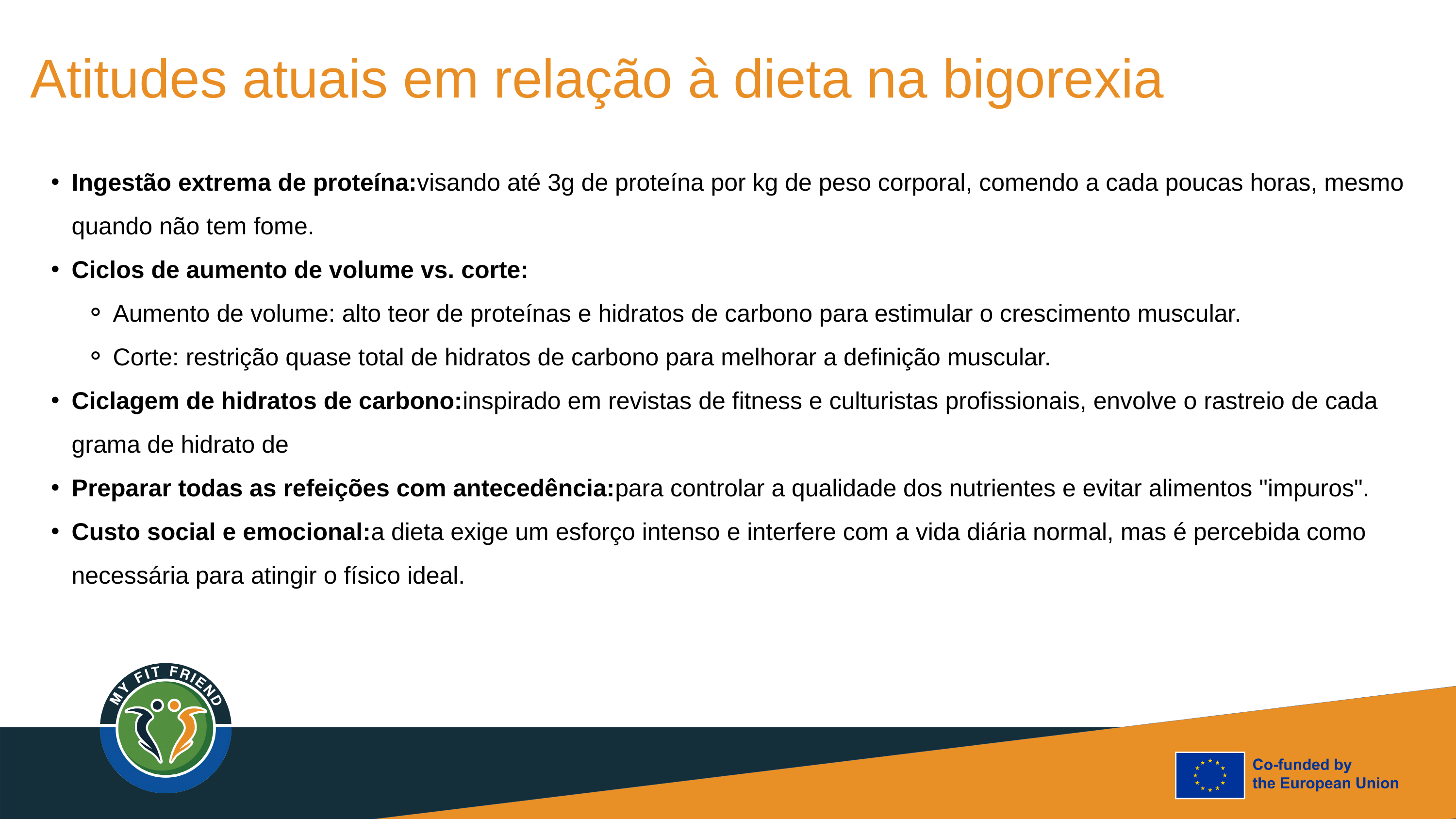

Atitudes atuais em relação à dieta na bigorexia

Ingestão extrema de proteína:visando até 3g de proteína por kg de peso corporal, comendo a cada poucas horas, mesmo quando não tem fome.
Ciclos de aumento de volume vs. corte:
Aumento de volume: alto teor de proteínas e hidratos de carbono para estimular o crescimento muscular.
Corte: restrição quase total de hidratos de carbono para melhorar a definição muscular.
Ciclagem de hidratos de carbono:inspirado em revistas de fitness e culturistas profissionais, envolve o rastreio de cada grama de hidrato de
Preparar todas as refeições com antecedência:para controlar a qualidade dos nutrientes e evitar alimentos "impuros".
Custo social e emocional:a dieta exige um esforço intenso e interfere com a vida diária normal, mas é percebida como necessária para atingir o físico ideal.